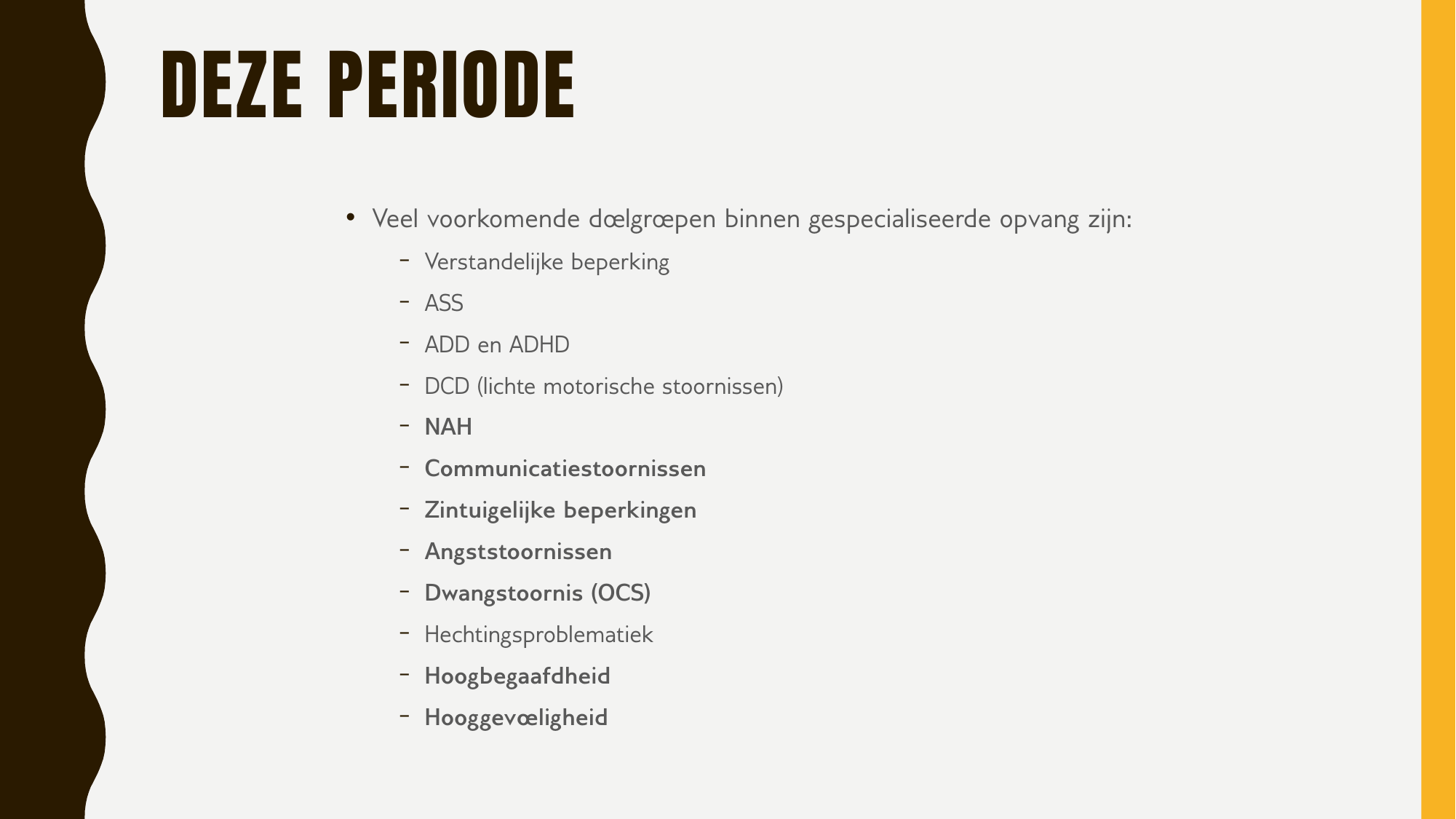

# Deze periode
Veel voorkomende doelgroepen binnen gespecialiseerde opvang zijn:
Verstandelijke beperking
ASS
ADD en ADHD
DCD (lichte motorische stoornissen)
NAH
Communicatiestoornissen
Zintuigelijke beperkingen
Angststoornissen
Dwangstoornis (OCS)
Hechtingsproblematiek
Hoogbegaafdheid
Hooggevoeligheid